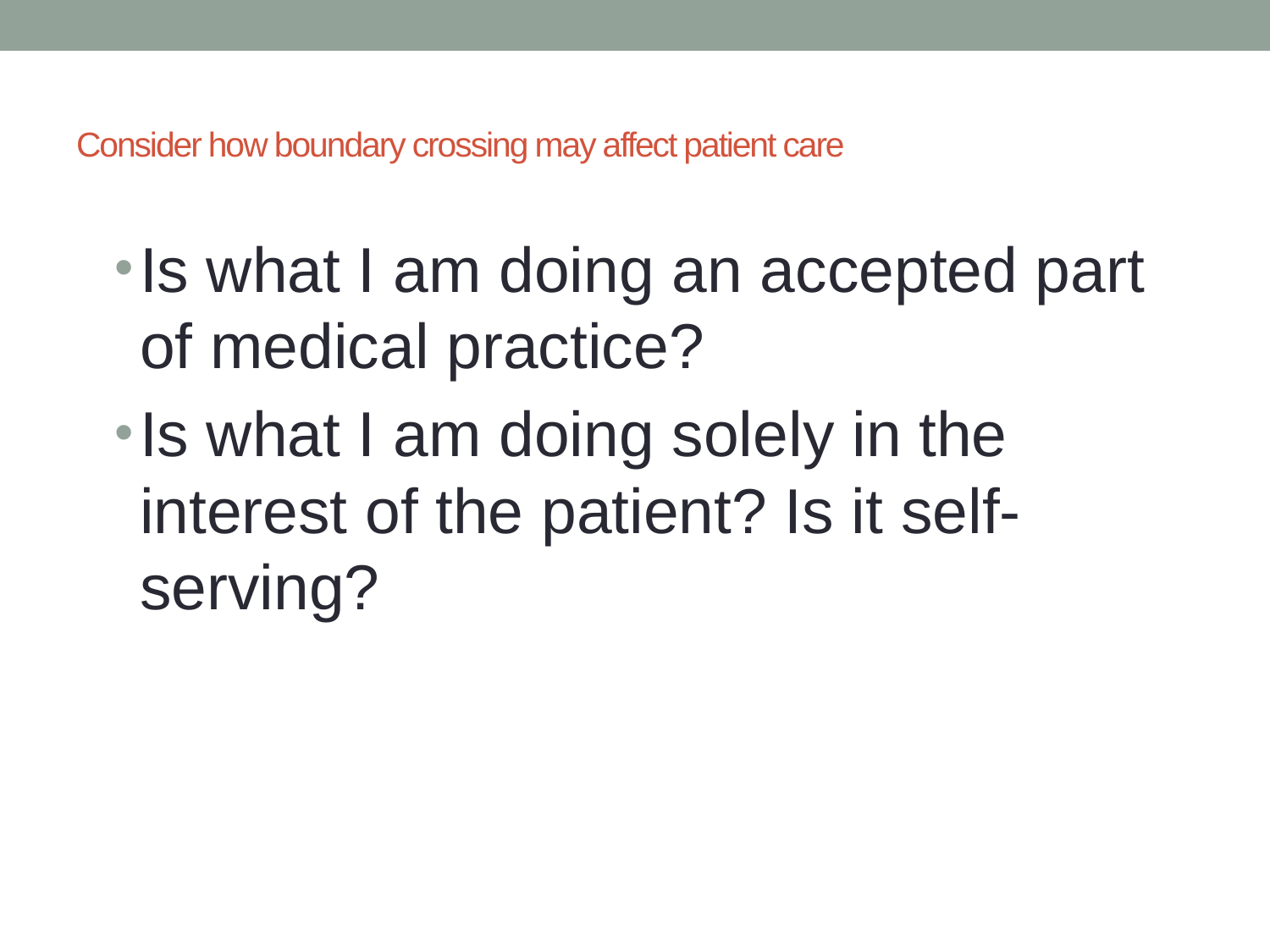

# Consider how boundary crossing may affect patient care
Is what I am doing an accepted part of medical practice?
Is what I am doing solely in the interest of the patient? Is it self-serving?